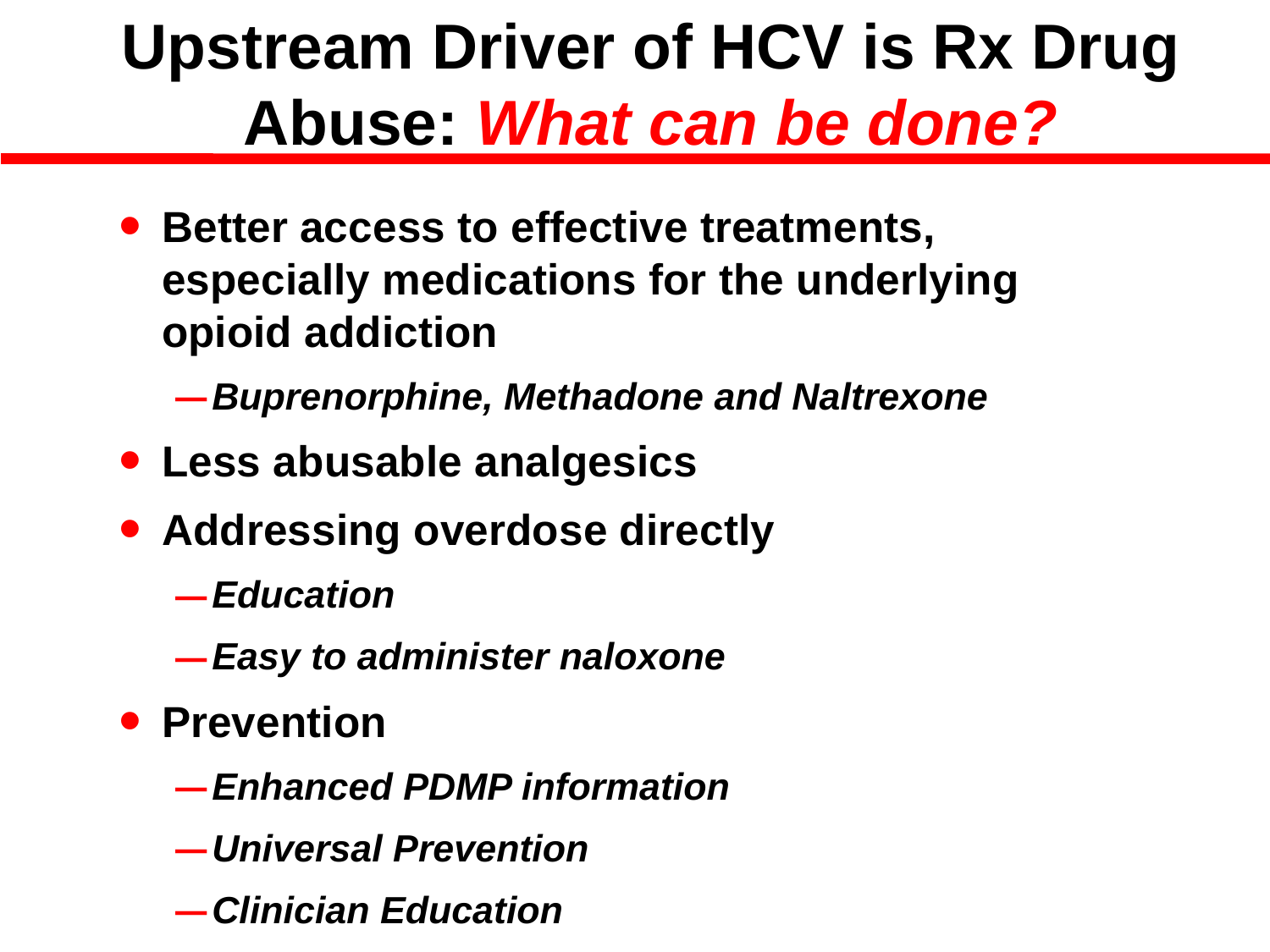

# Upstream Driver of HCV is Rx Drug Abuse: What can be done?

Better access to effective treatments, especially medications for the underlying opioid addiction
Buprenorphine, Methadone and Naltrexone
Less abusable analgesics
Addressing overdose directly
Education
Easy to administer naloxone
Prevention
Enhanced PDMP information
Universal Prevention
Clinician Education